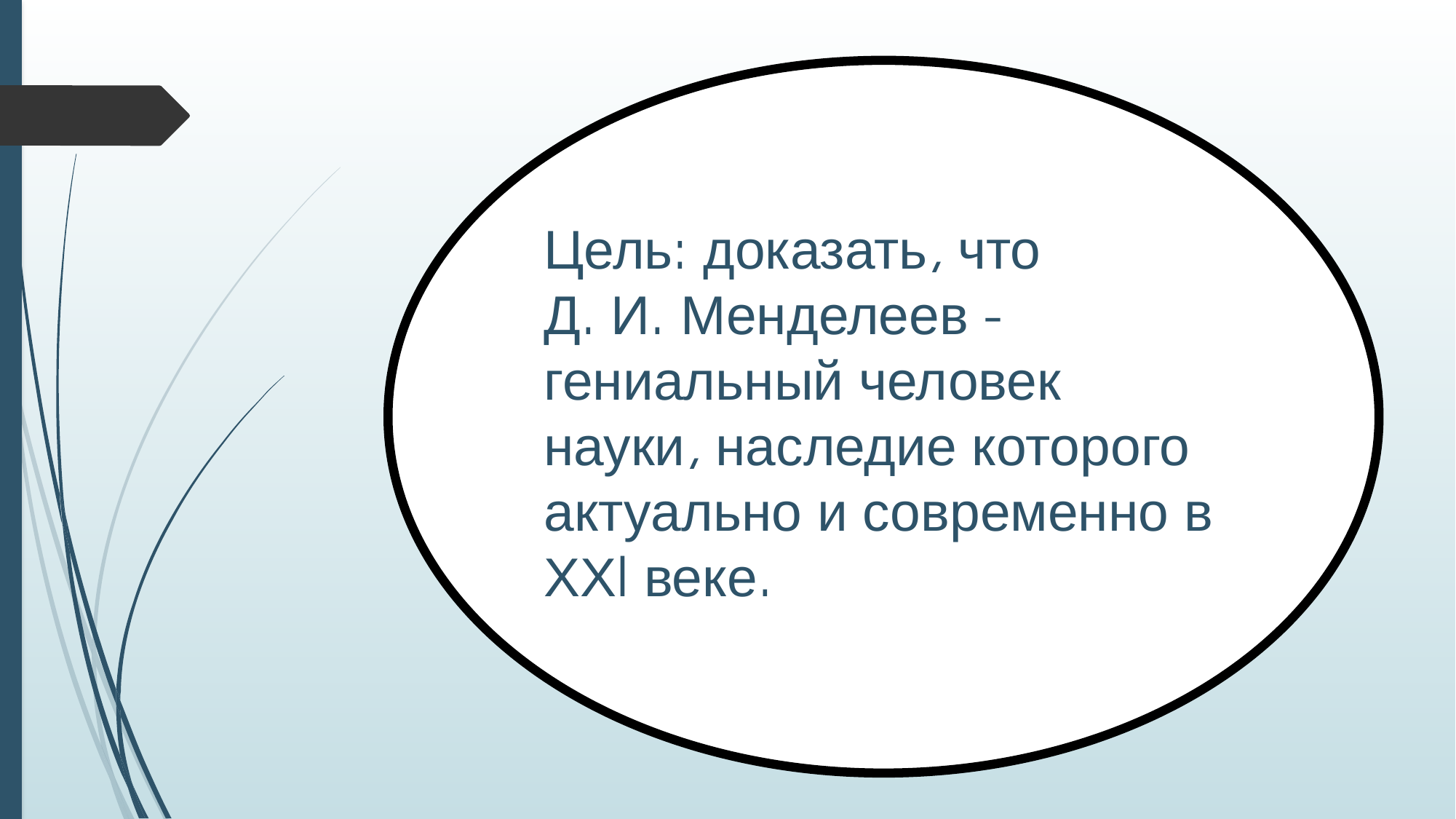

Цель: доказать, что
Д. И. Менделеев - гениальный человек науки, наследие которого актуально и современно в ХХI веке.